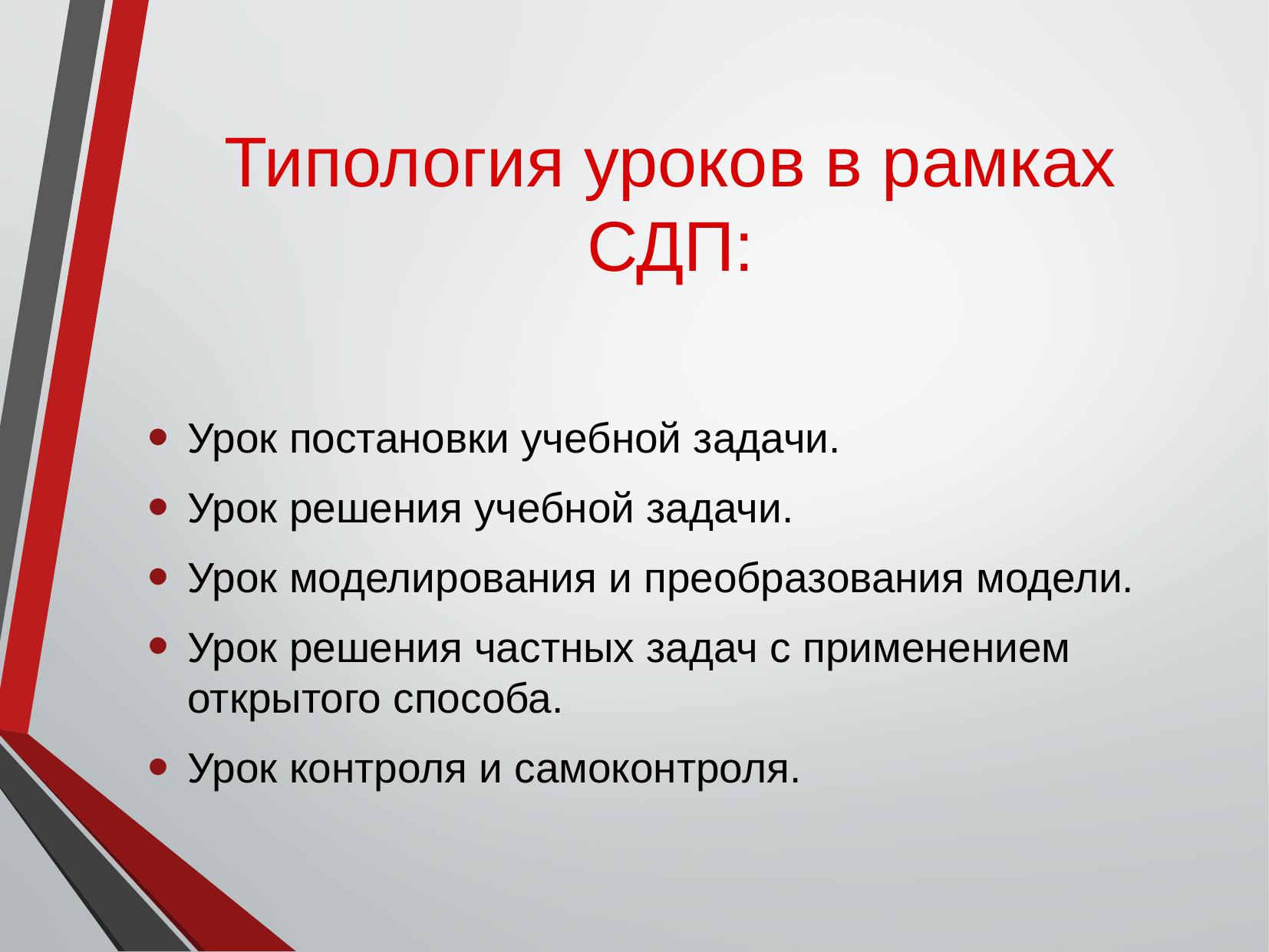

# Типология уроков в рамках СДП:
Урок постановки учебной задачи.
Урок решения учебной задачи.
Урок моделирования и преобразования модели.
Урок решения частных задач с применением открытого способа.
Урок контроля и самоконтроля.